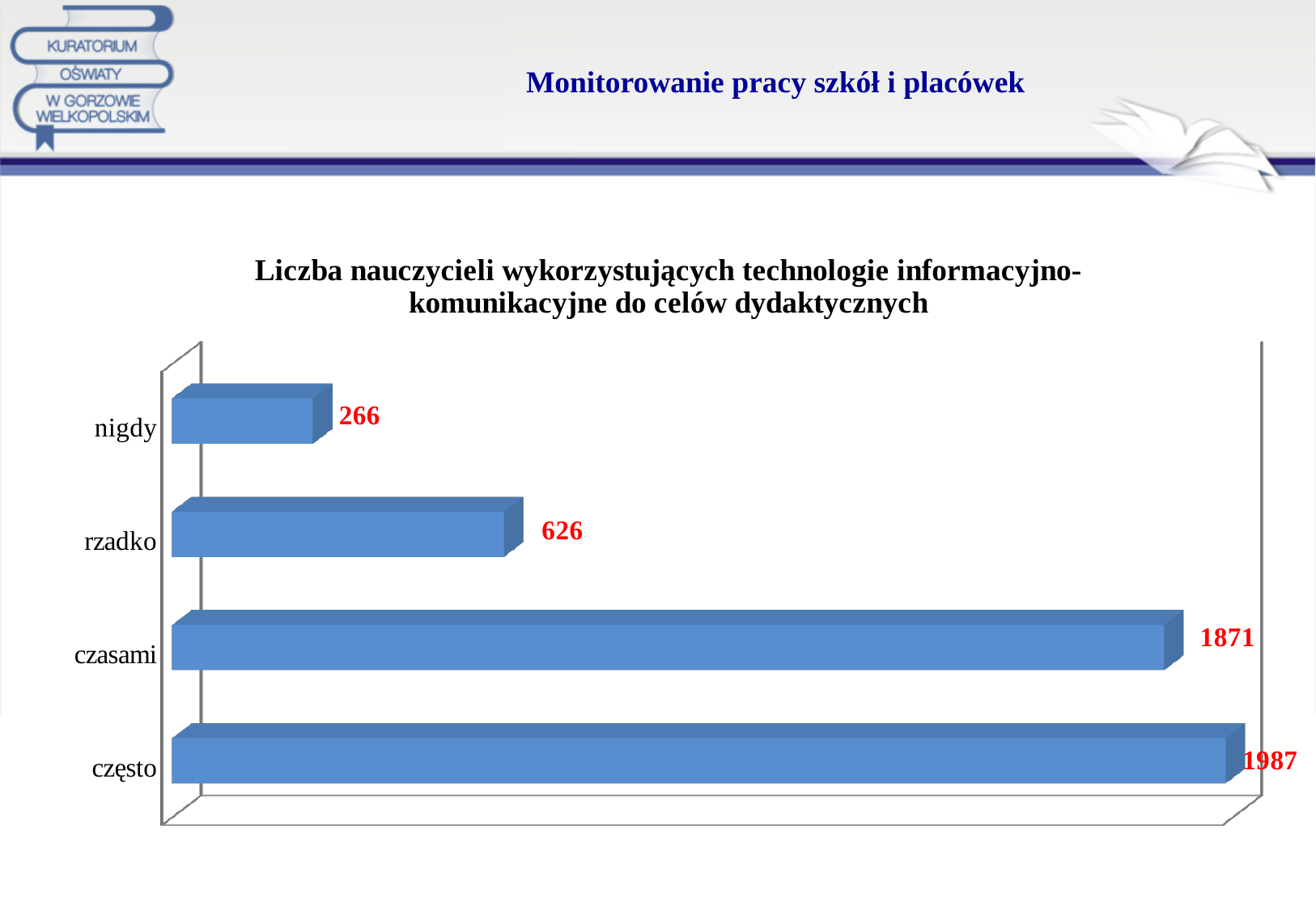

# Monitorowanie pracy szkół i placówek

[unsupported chart]